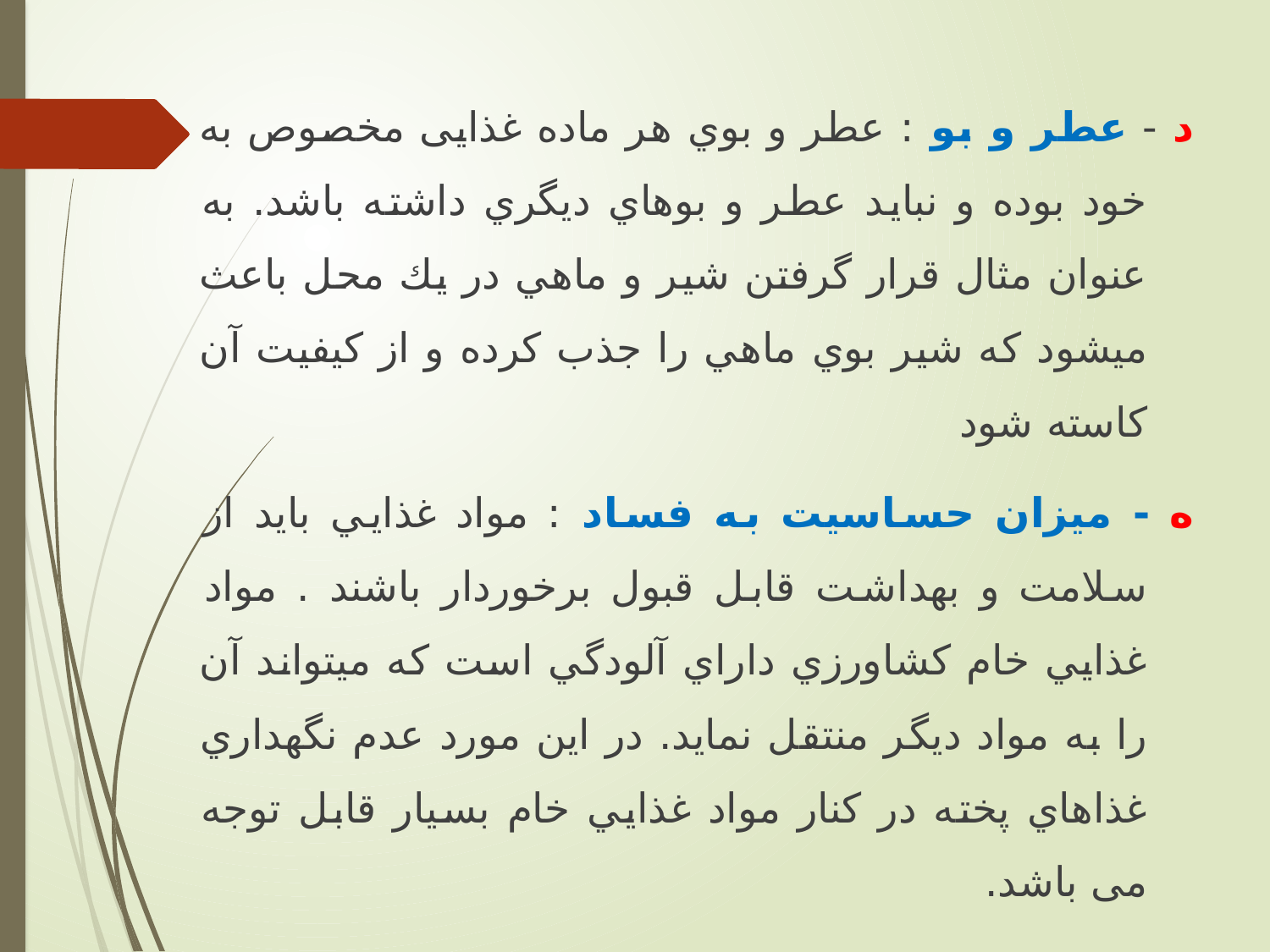

د - عطر و بو : عطر و بوي هر ماده غذایی مخصوص به خود بوده و نبايد عطر و بوهاي ديگري داشته باشد. به عنوان مثال قرار گرفتن شير و ماهي در يك محل باعث ميشود كه شير بوي ماهي را جذب كرده و از كيفيت آن كاسته شود
ه - ميزان حساسيت به فساد : مواد غذايي بايد از سلامت و بهداشت قابل قبول برخوردار باشند . مواد غذايي خام كشاورزي داراي آلودگي است كه ميتواند آن را به مواد ديگر منتقل نمايد. در اين مورد عدم نگهداري غذاهاي پخته در كنار مواد غذايي خام بسيار قابل توجه می باشد.